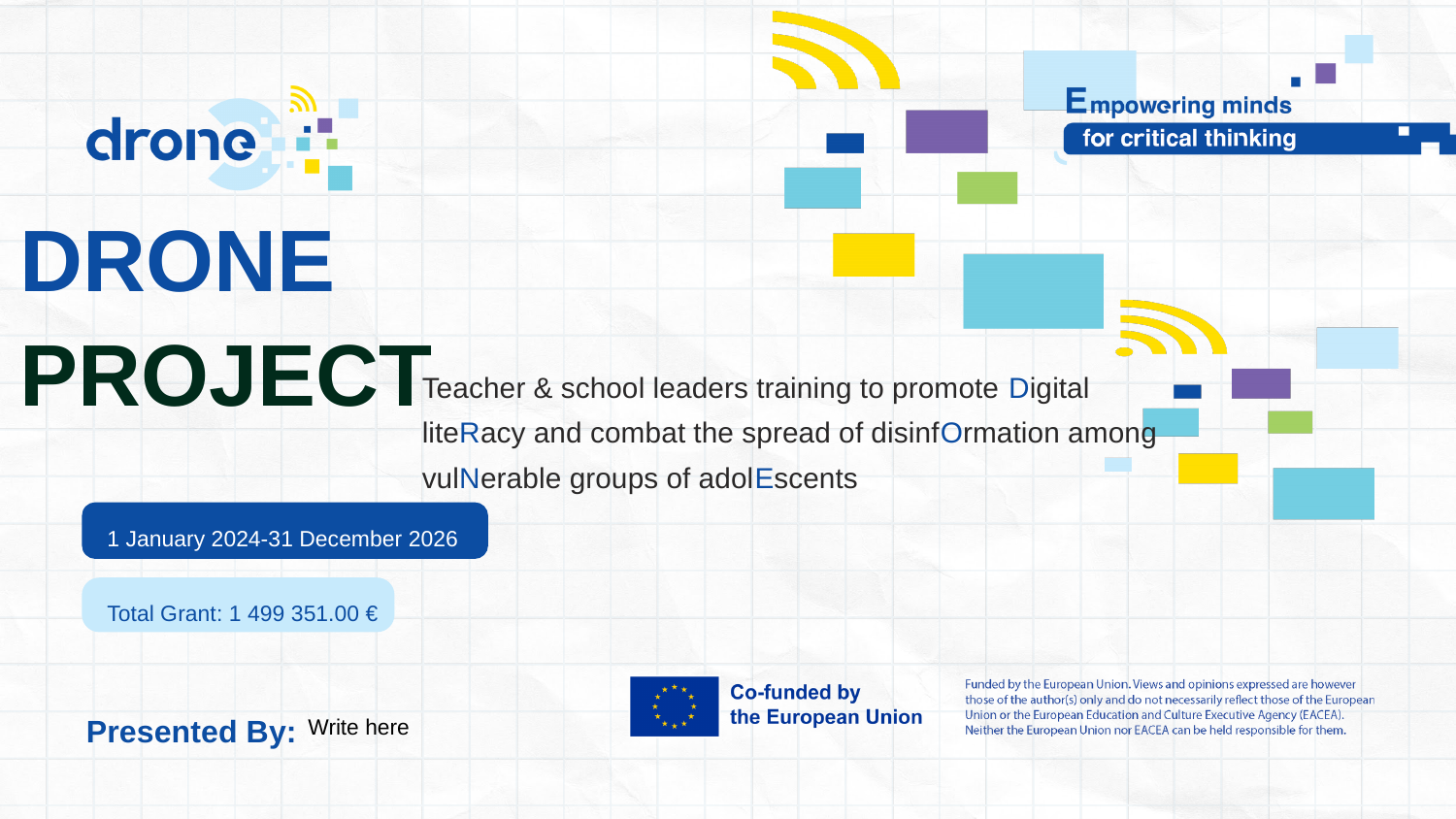

DRONE PROJECT

Teacher & school leaders training to promote Digital liteRacy and combat the spread of disinfOrmation among vulNerable groups of adolEscents

1 January 2024-31 December 2026

Total Grant: 1 499 351.00 €

Presented By:
Write here